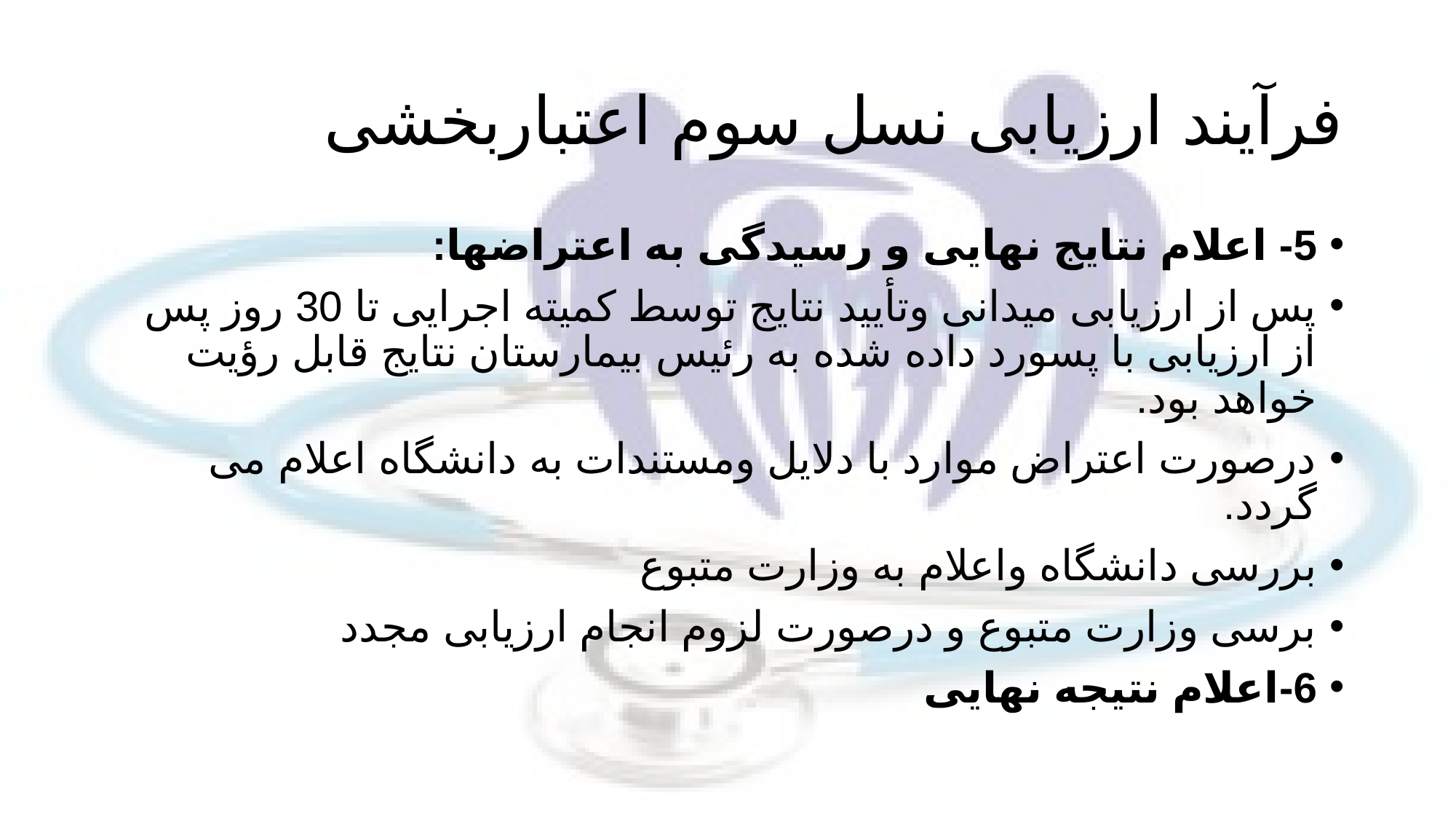

# فرآیند ارزیابی نسل سوم اعتباربخشی
5- اعلام نتایج نهایی و رسیدگی به اعتراض‏ها:
پس از ارزیابی میدانی وتأیید نتایج توسط کمیته اجرایی تا 30 روز پس از ارزیابی با پسورد داده شده به رئیس بیمارستان نتایج قابل رؤیت خواهد بود.
درصورت اعتراض موارد با دلایل ومستندات به دانشگاه اعلام می گردد.
بررسی دانشگاه واعلام به وزارت متبوع
برسی وزارت متبوع و درصورت لزوم انجام ارزیابی مجدد
6-اعلام نتیجه نهایی